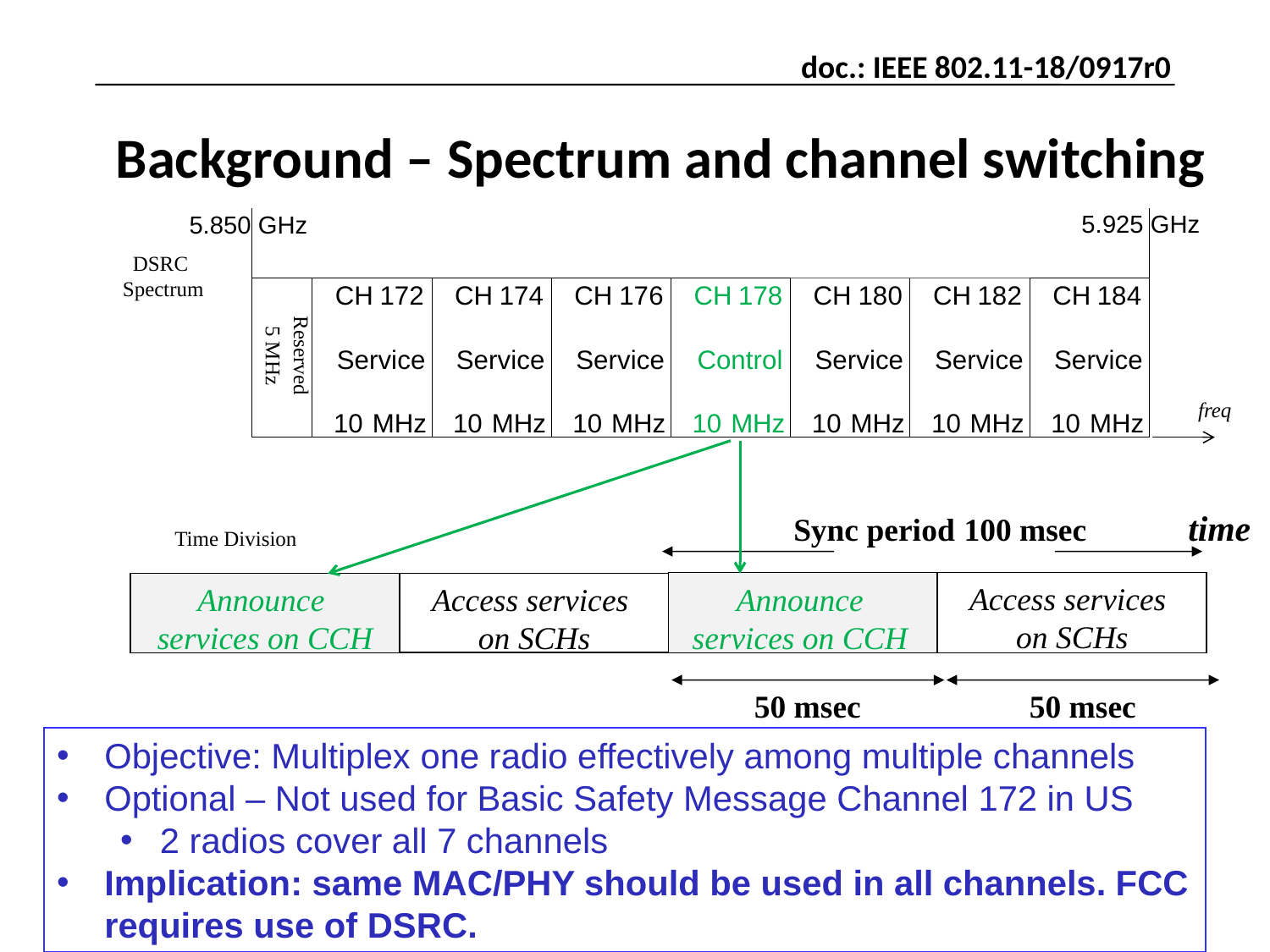

# Background – Spectrum and channel switching

5.925 GHz

5.850 GHz

CH
172
CH
174
CH
176
CH
178
CH
180
CH
182
CH
184
Reserved
5 MHz
Service
Service
Service
Control
Service
Service
Service
10
MHz
10
MHz
10
MHz
10
MHz
10
MHz
10
MHz
10
MHz
DSRC
Spectrum
freq
time
Sync period 100 msec
Access services
on SCHs

Access services
on SCHs
Announce
services on CCH

50 msec

50 msec
Time Division

Announce services on CCH
Objective: Multiplex one radio effectively among multiple channels
Optional – Not used for Basic Safety Message Channel 172 in US
2 radios cover all 7 channels
Implication: same MAC/PHY should be used in all channels. FCC requires use of DSRC.